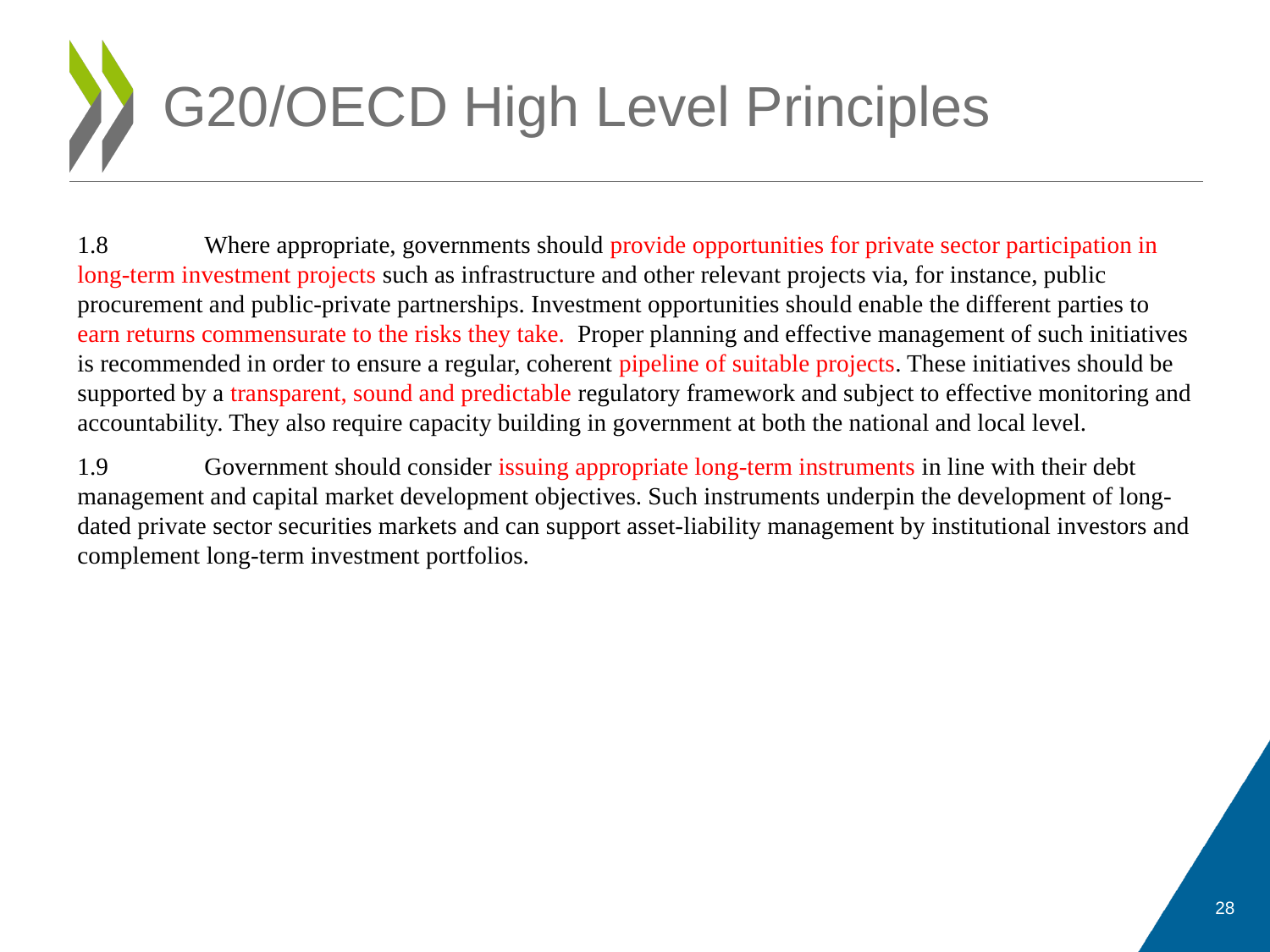

# G20/OECD High Level Principles
1.8	Where appropriate, governments should provide opportunities for private sector participation in long-term investment projects such as infrastructure and other relevant projects via, for instance, public procurement and public-private partnerships. Investment opportunities should enable the different parties to earn returns commensurate to the risks they take.  Proper planning and effective management of such initiatives is recommended in order to ensure a regular, coherent pipeline of suitable projects. These initiatives should be supported by a transparent, sound and predictable regulatory framework and subject to effective monitoring and accountability. They also require capacity building in government at both the national and local level.
1.9	Government should consider issuing appropriate long-term instruments in line with their debt management and capital market development objectives. Such instruments underpin the development of long-dated private sector securities markets and can support asset-liability management by institutional investors and complement long-term investment portfolios.

28